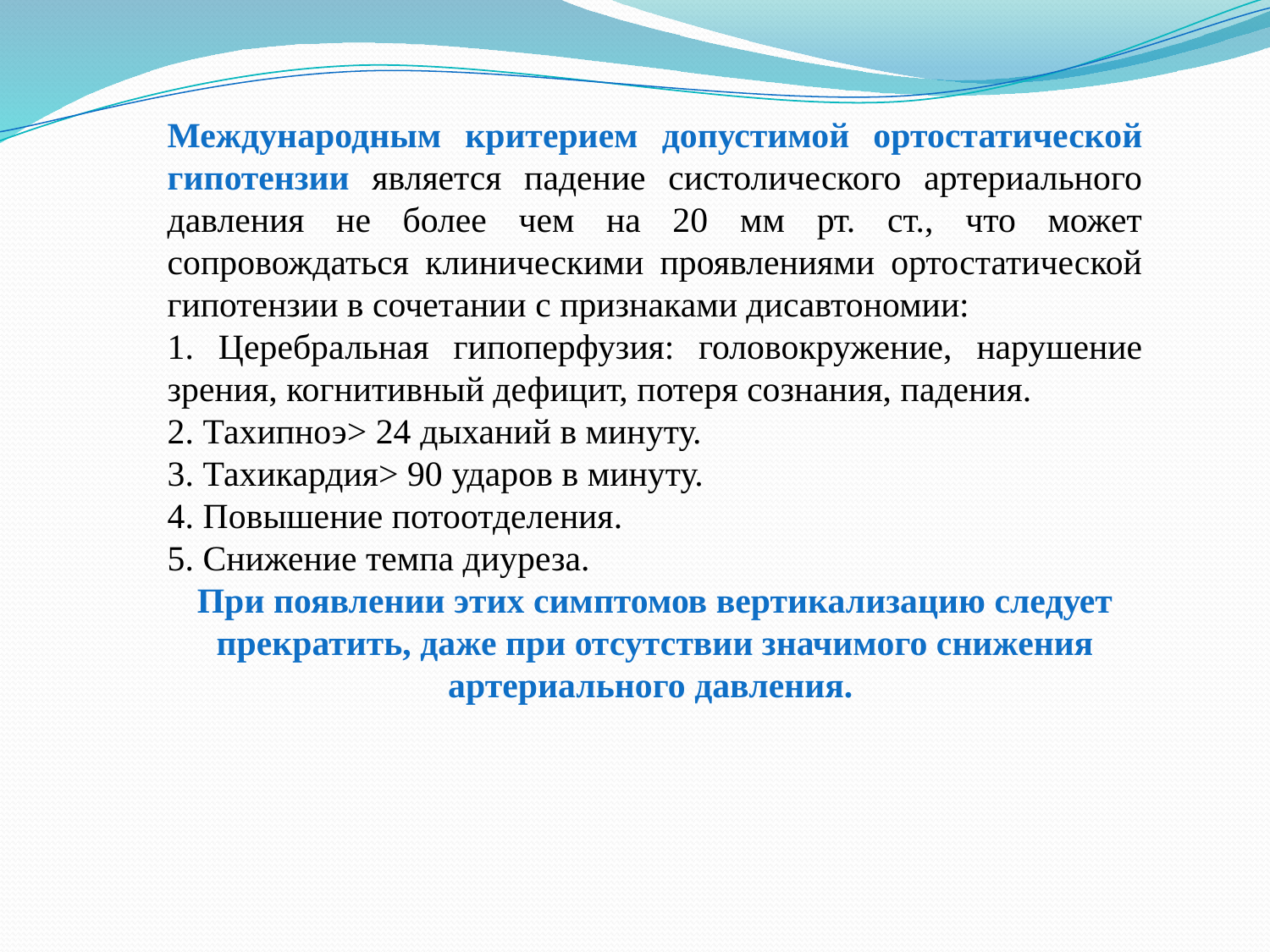

Международным критерием допустимой ортостатической гипотензии является падение систолического артериального давления не более чем на 20 мм рт. ст., что может сопровождаться клиническими проявлениями ортостатической гипотензии в сочетании с признаками дисавтономии:
1. Церебральная гипоперфузия: головокружение, нарушение зрения, когнитивный дефицит, потеря сознания, падения.
2. Тахипноэ> 24 дыханий в минуту.
3. Тахикардия> 90 ударов в минуту.
4. Повышение потоотделения.
5. Снижение темпа диуреза.
При появлении этих симптомов вертикализацию следует прекратить, даже при отсутствии значимого снижения артериального давления.